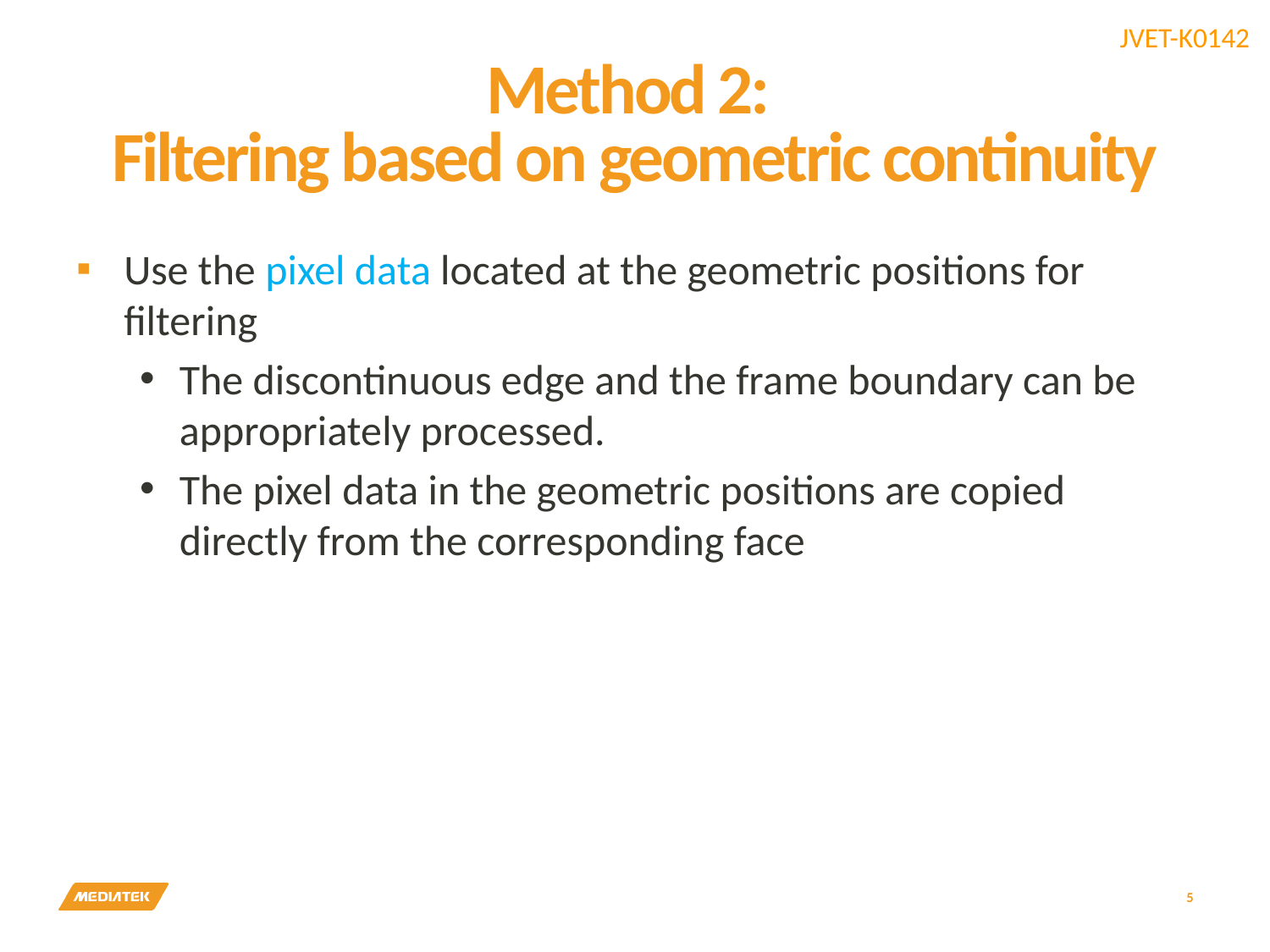

# Method 2: Filtering based on geometric continuity
Use the pixel data located at the geometric positions for filtering
The discontinuous edge and the frame boundary can be appropriately processed.
The pixel data in the geometric positions are copied directly from the corresponding face

5